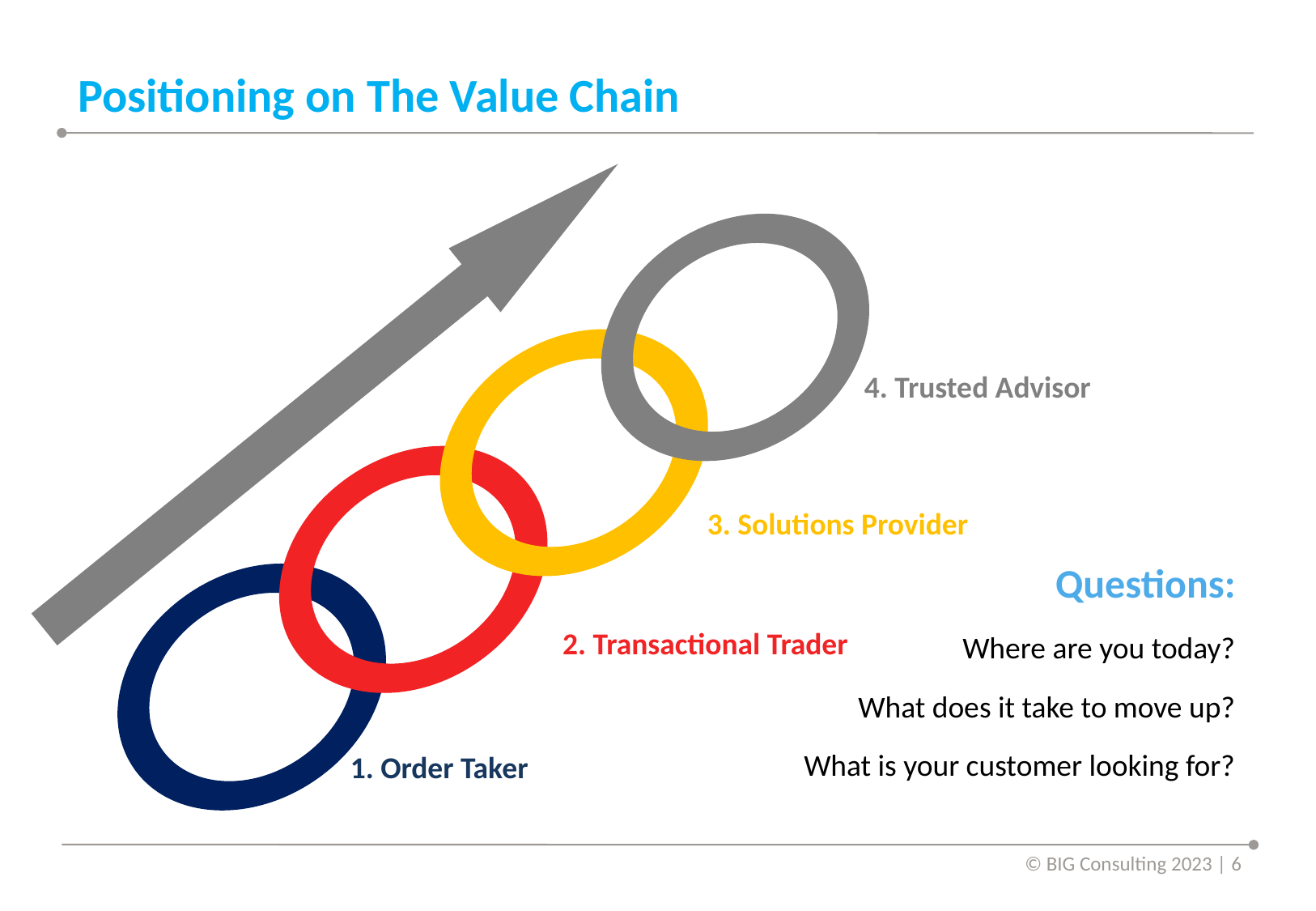

# Positioning on The Value Chain

4. Trusted Advisor

3. Solutions Provider

Questions:
Where are you today?
What does it take to move up?
What is your customer looking for?
2. Transactional Trader
1. Order Taker